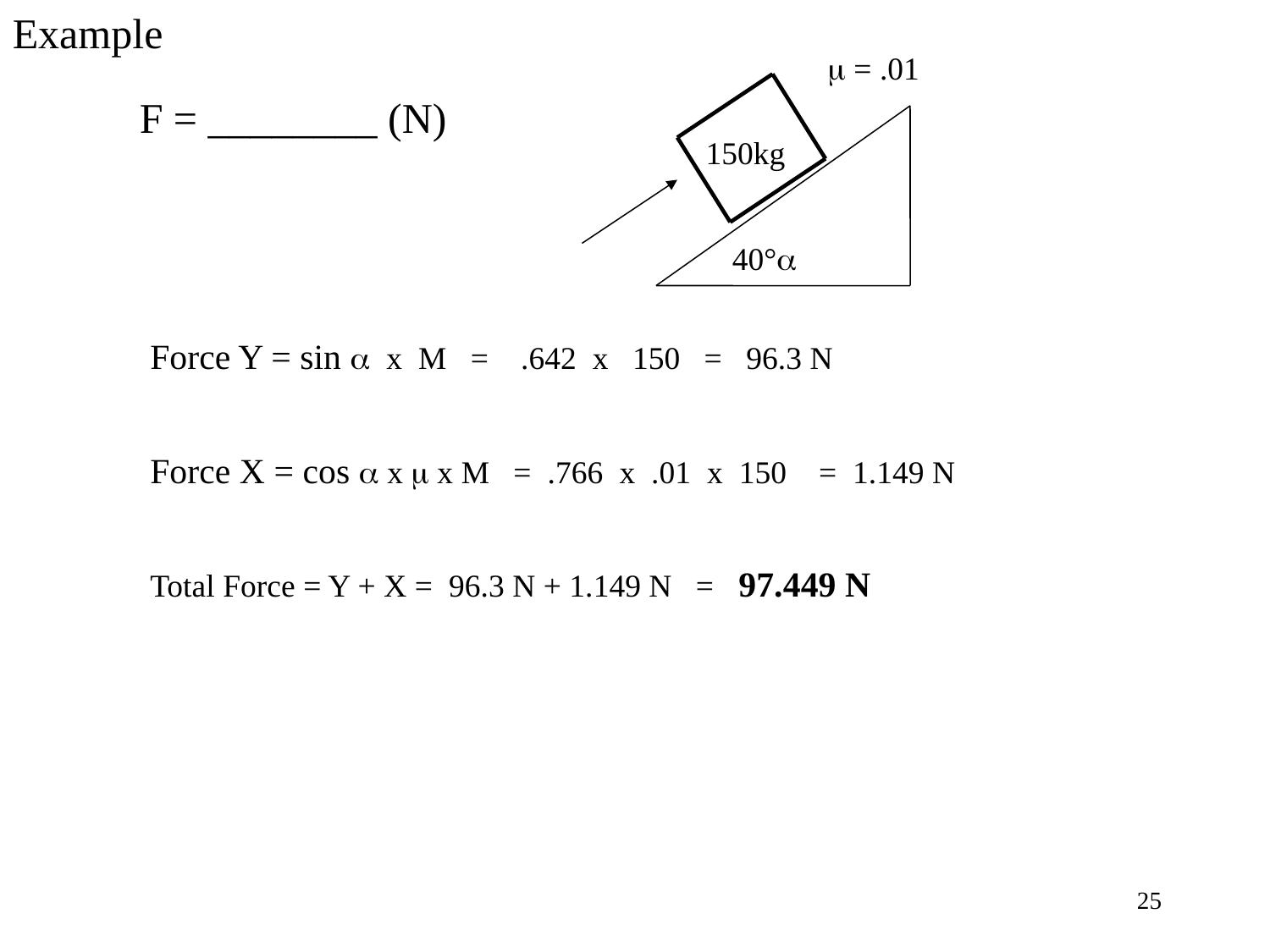

Example
μ = .01

F = ________ (N)

  150kg

40°α

Force Y = sin α  x  M   =    .642  x   150   =   96.3 N

Force X = cos α x μ x M   =  .766  x  .01  x  150    =  1.149 N

Total Force = Y + X =  96.3 N + 1.149 N   =   97.449 N
25